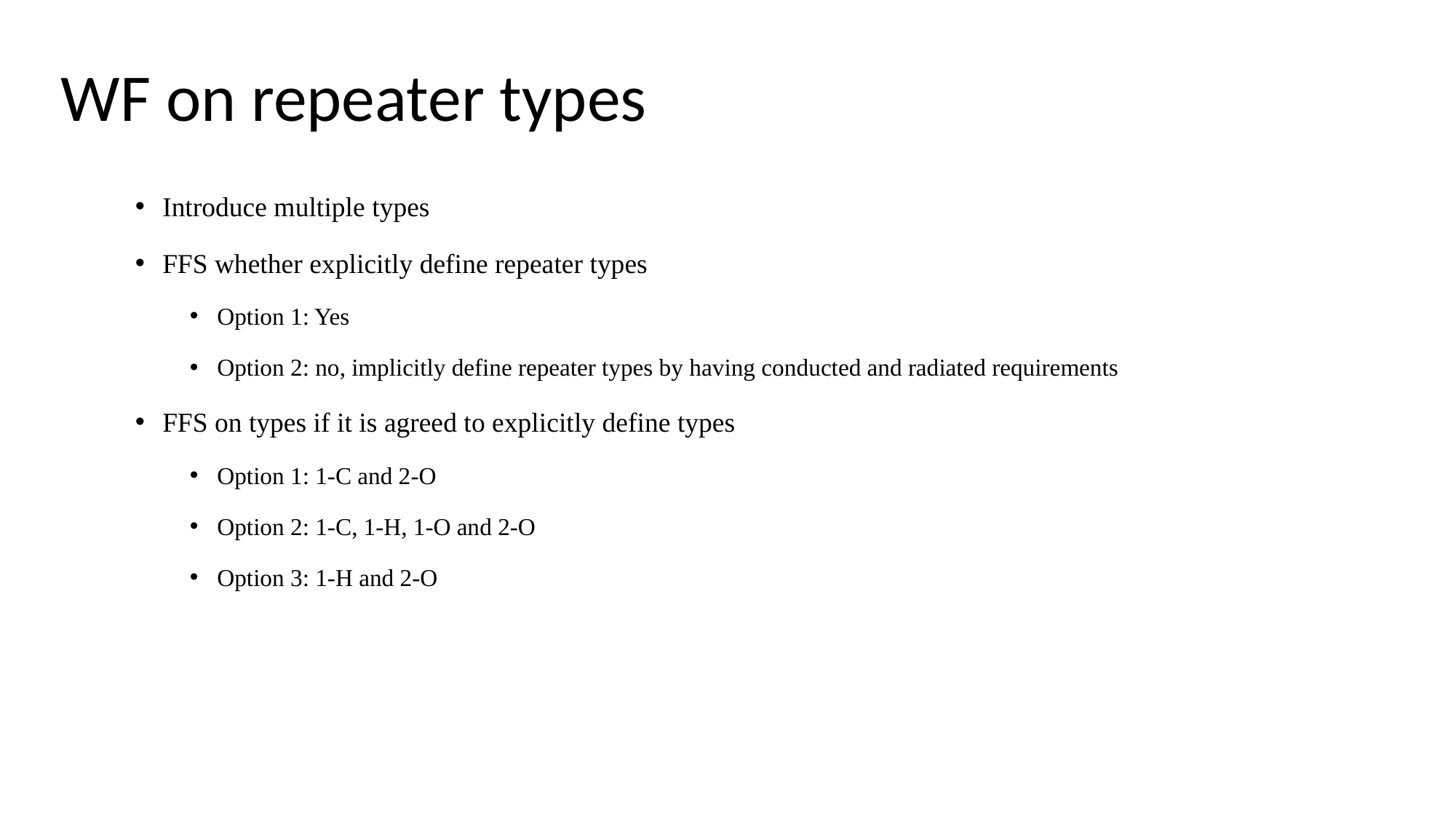

# WF on repeater types
Introduce multiple types
FFS whether explicitly define repeater types
Option 1: Yes
Option 2: no, implicitly define repeater types by having conducted and radiated requirements
FFS on types if it is agreed to explicitly define types
Option 1: 1-C and 2-O
Option 2: 1-C, 1-H, 1-O and 2-O
Option 3: 1-H and 2-O